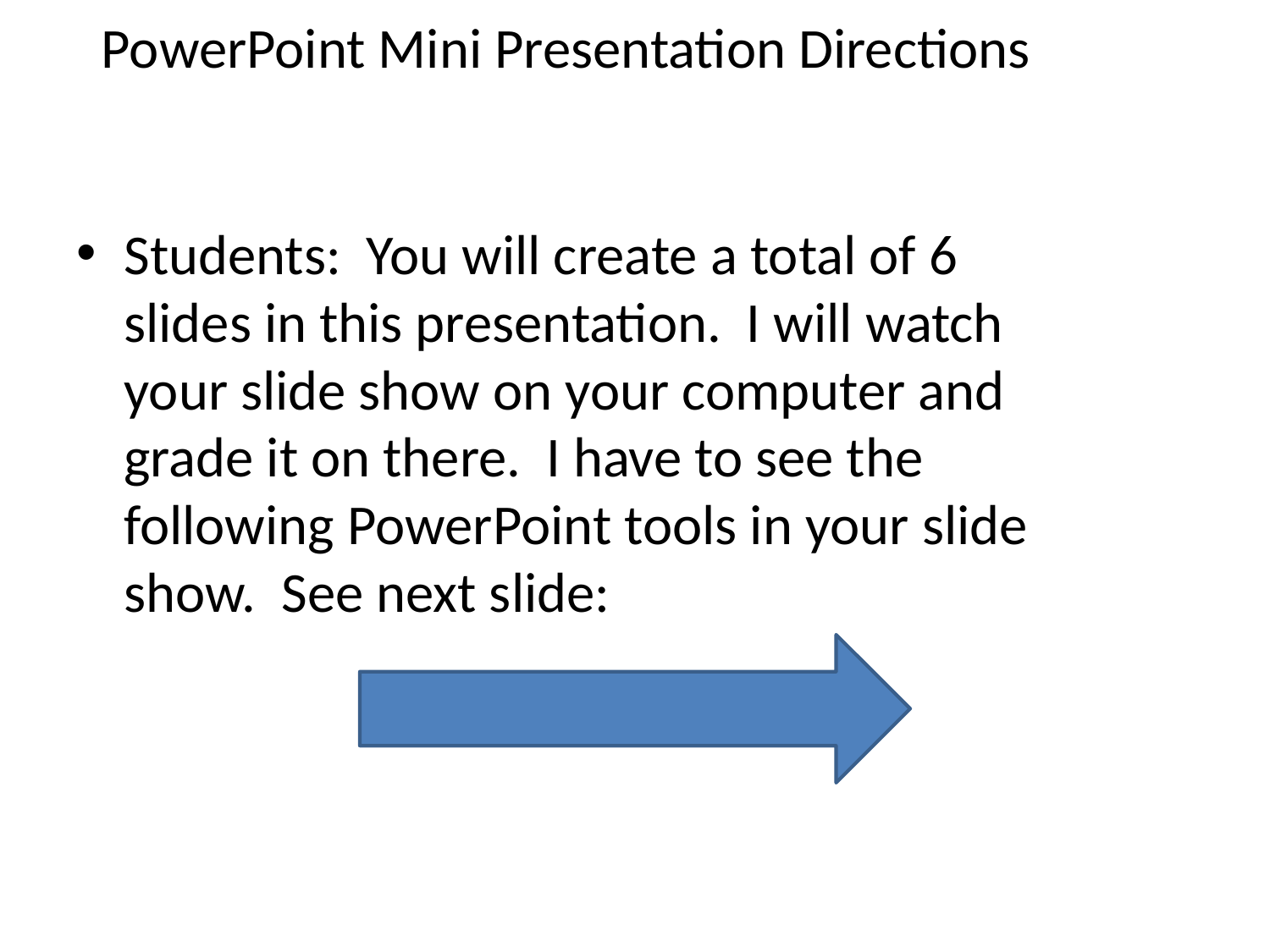

# PowerPoint Mini Presentation Directions
Students:  You will create a total of 6 slides in this presentation.  I will watch your slide show on your computer and grade it on there.  I have to see the following PowerPoint tools in your slide show.  See next slide: